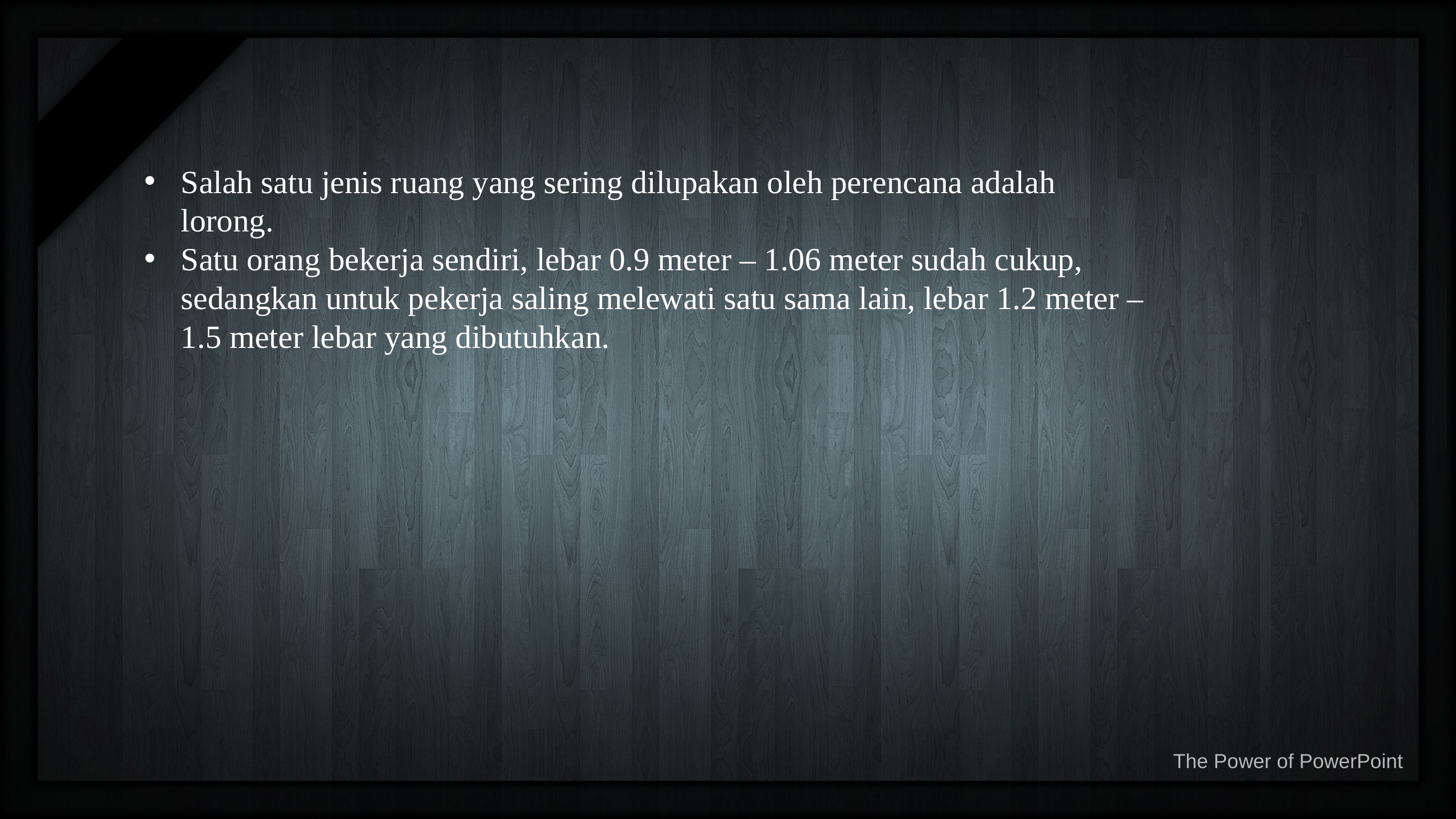

Salah satu jenis ruang yang sering dilupakan oleh perencana adalah lorong.
Satu orang bekerja sendiri, lebar 0.9 meter – 1.06 meter sudah cukup, sedangkan untuk pekerja saling melewati satu sama lain, lebar 1.2 meter – 1.5 meter lebar yang dibutuhkan.